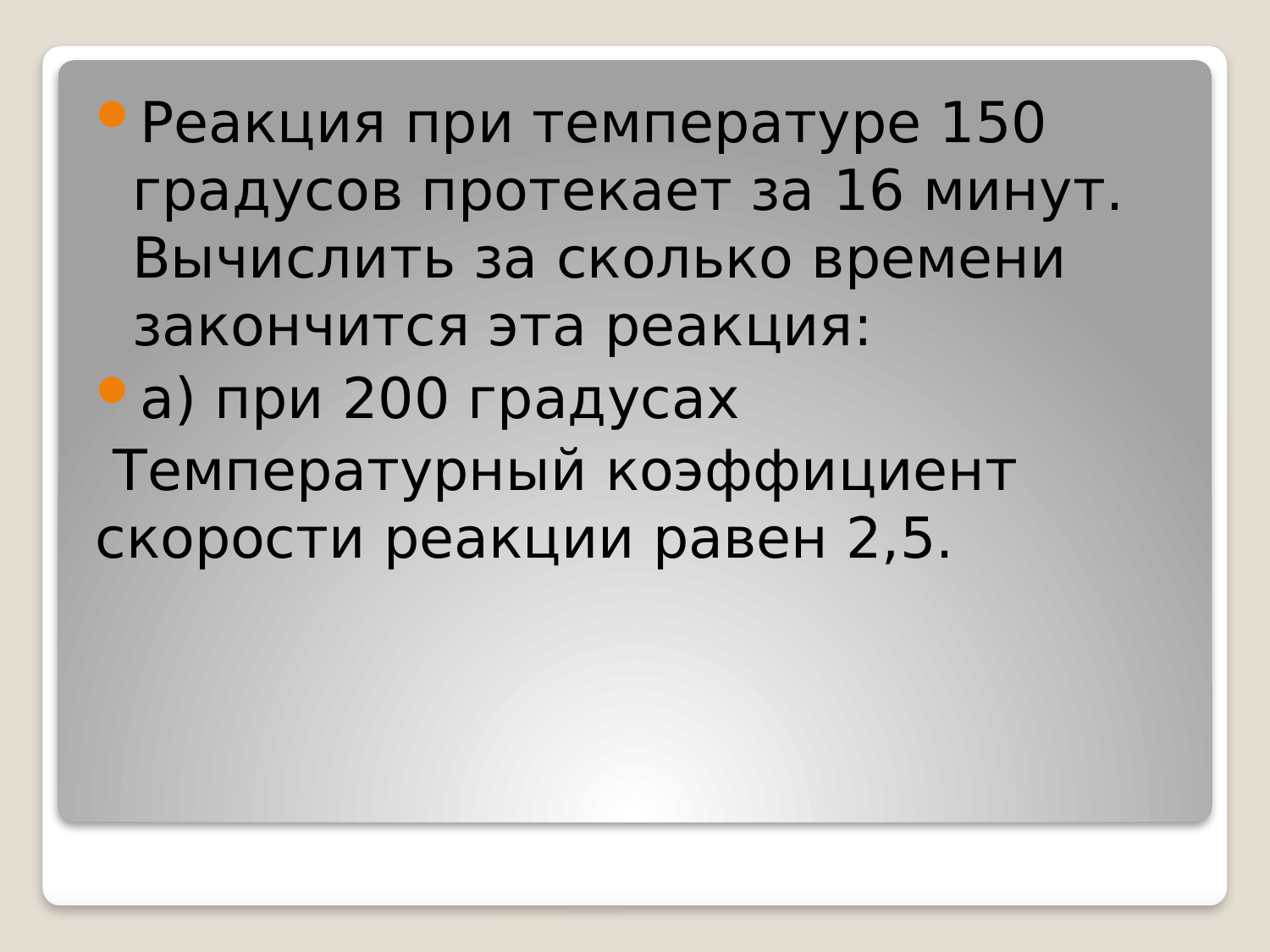

Реакция при температуре 150 градусов протекает за 16 минут. Вычислить за сколько времени закончится эта реакция:
а) при 200 градусах
 Температурный коэффициент скорости реакции равен 2,5.
#